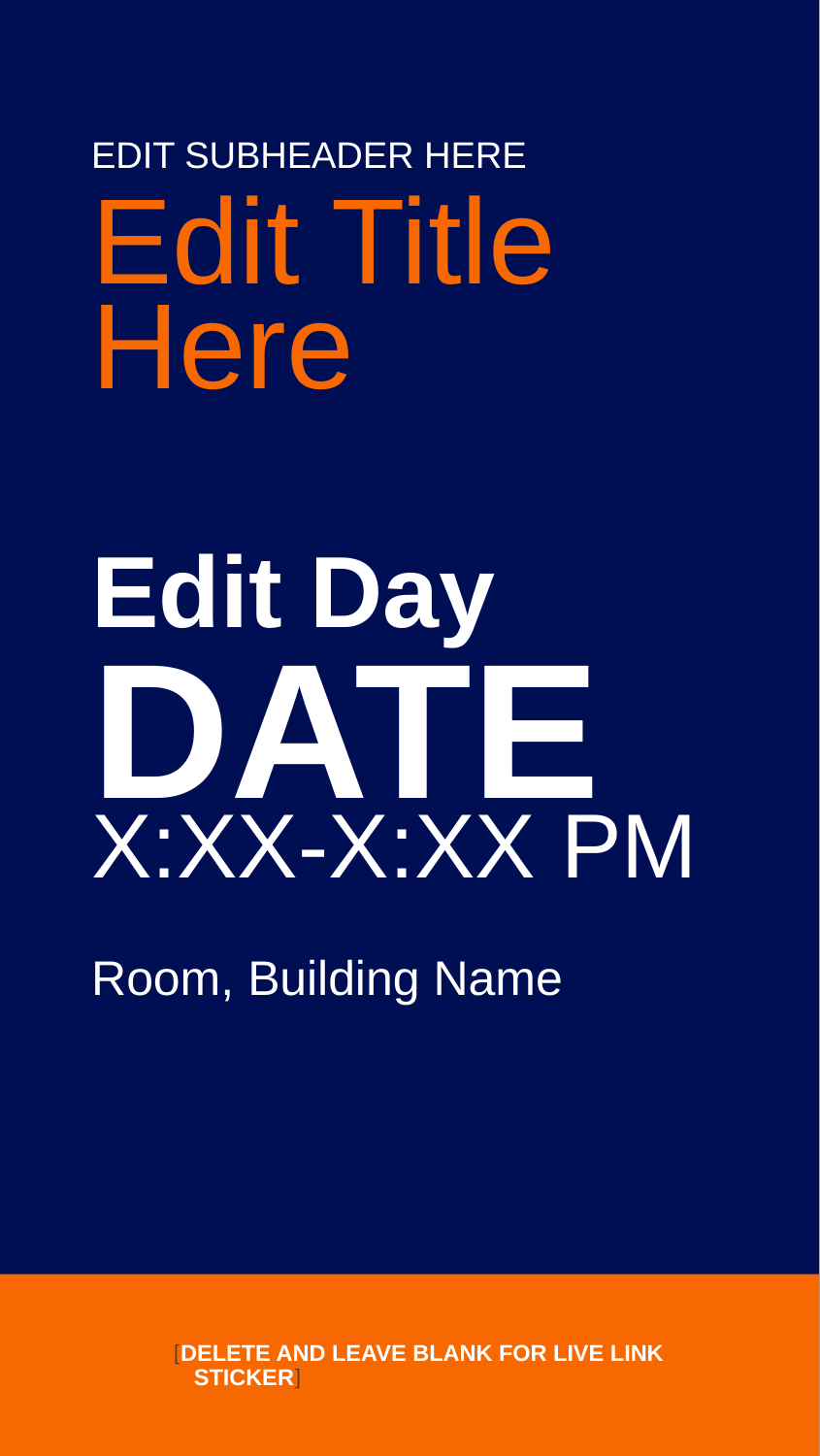

EDIT SUBHEADER HERE
Edit Title Here
Edit Day
DATE
X:XX-X:XX PM

Room, Building Name
[DELETE AND LEAVE BLANK FOR LIVE LINK STICKER]